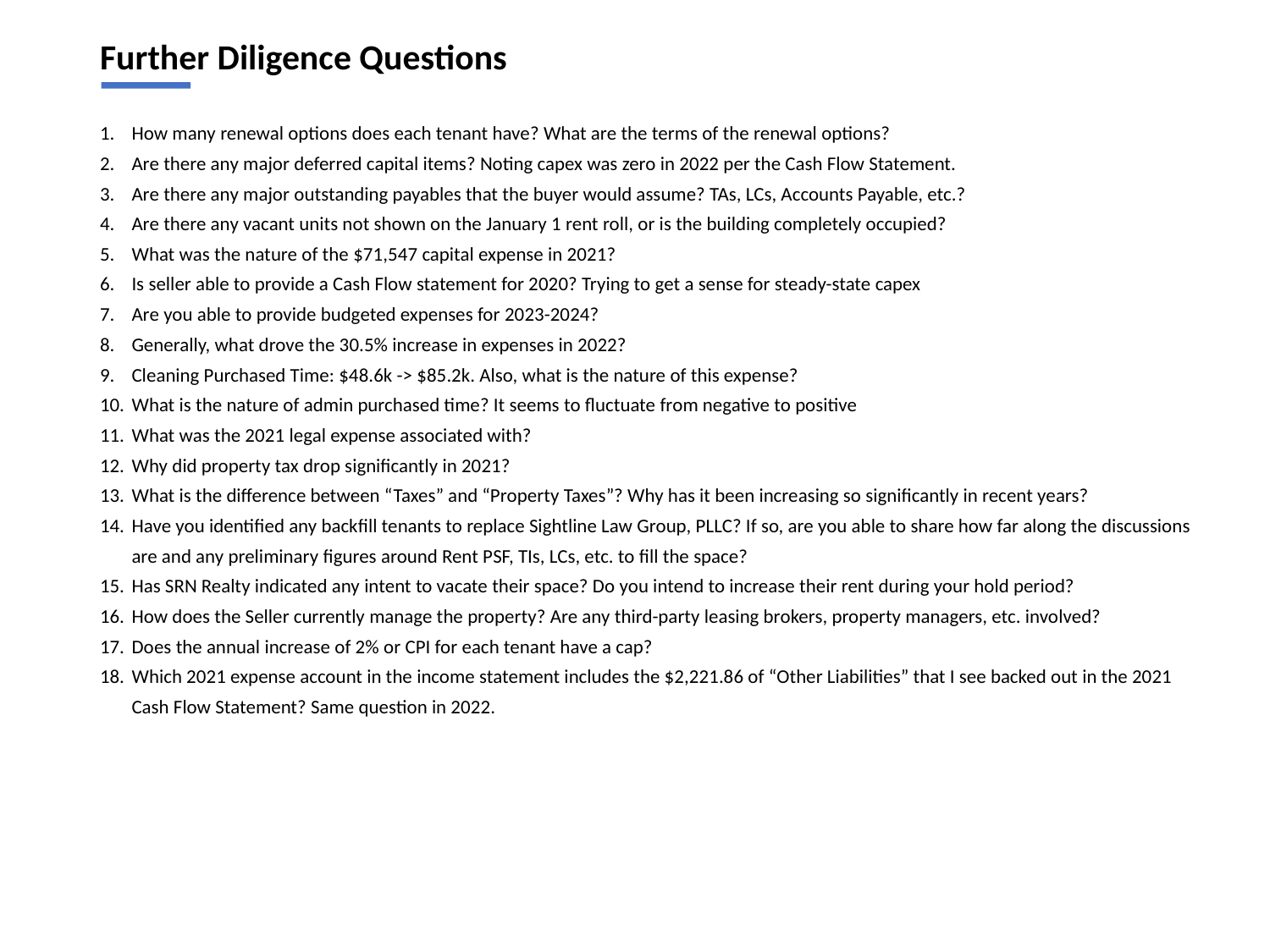

# Further Diligence Questions

How many renewal options does each tenant have? What are the terms of the renewal options?
Are there any major deferred capital items? Noting capex was zero in 2022 per the Cash Flow Statement.
Are there any major outstanding payables that the buyer would assume? TAs, LCs, Accounts Payable, etc.?
Are there any vacant units not shown on the January 1 rent roll, or is the building completely occupied?
What was the nature of the $71,547 capital expense in 2021?
Is seller able to provide a Cash Flow statement for 2020? Trying to get a sense for steady-state capex
Are you able to provide budgeted expenses for 2023-2024?
Generally, what drove the 30.5% increase in expenses in 2022?
Cleaning Purchased Time: $48.6k -> $85.2k. Also, what is the nature of this expense?
What is the nature of admin purchased time? It seems to fluctuate from negative to positive
What was the 2021 legal expense associated with?
Why did property tax drop significantly in 2021?
What is the difference between “Taxes” and “Property Taxes”? Why has it been increasing so significantly in recent years?
Have you identified any backfill tenants to replace Sightline Law Group, PLLC? If so, are you able to share how far along the discussions are and any preliminary figures around Rent PSF, TIs, LCs, etc. to fill the space?
Has SRN Realty indicated any intent to vacate their space? Do you intend to increase their rent during your hold period?
How does the Seller currently manage the property? Are any third-party leasing brokers, property managers, etc. involved?
Does the annual increase of 2% or CPI for each tenant have a cap?
Which 2021 expense account in the income statement includes the $2,221.86 of “Other Liabilities” that I see backed out in the 2021 Cash Flow Statement? Same question in 2022.